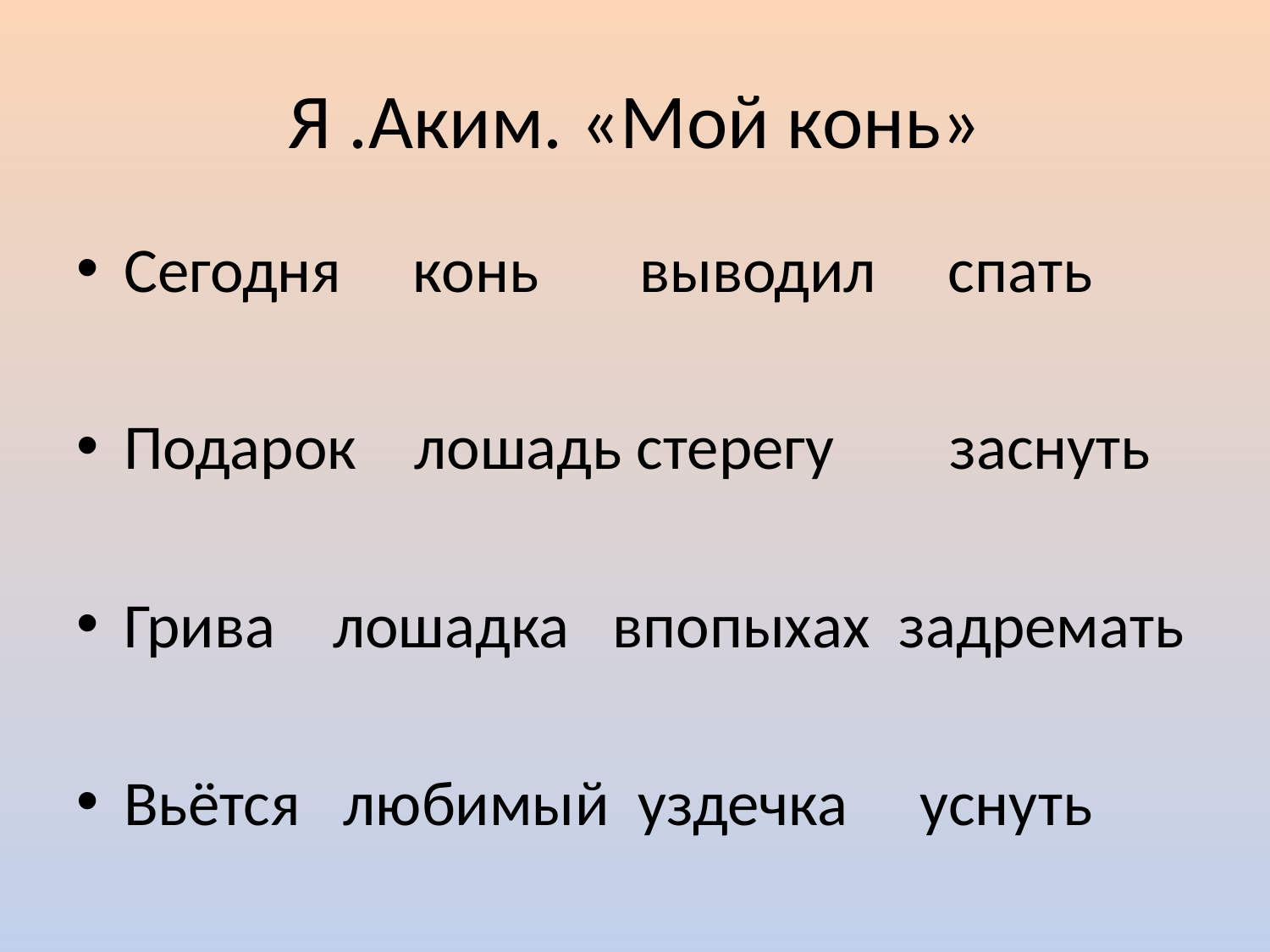

# Я .Аким. «Мой конь»
Сегодня     конь       выводил     спать

Подарок    лошадь стерегу        заснуть

Грива    лошадка   впопыхах  задремать

Вьётся   любимый  уздечка     уснуть